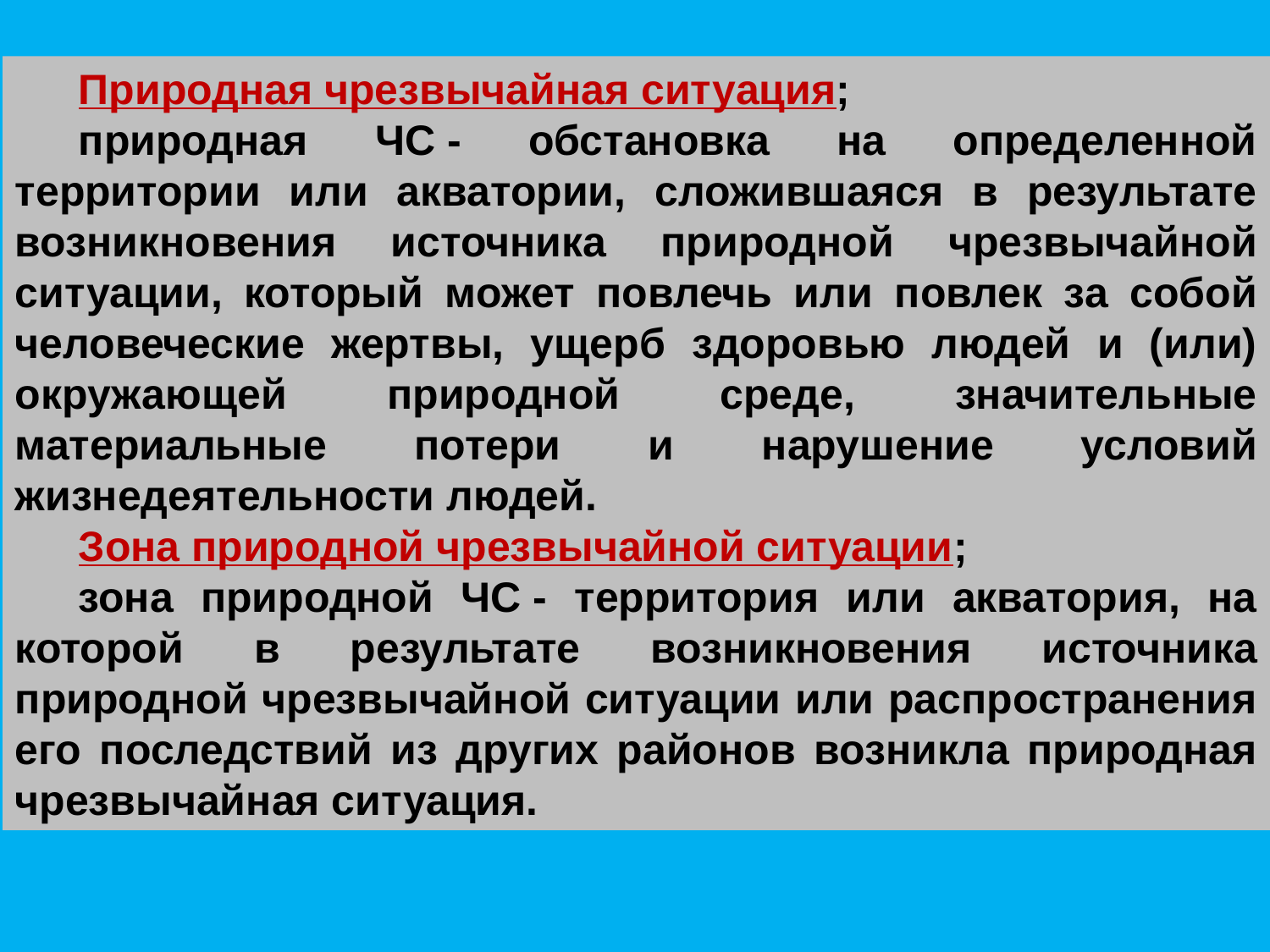

Природная чрезвычайная ситуация;
природная ЧС - обстановка на определенной территории или акватории, сложившаяся в результате возникновения источника природной чрезвычайной ситуации, который может повлечь или повлек за собой человеческие жертвы, ущерб здоровью людей и (или) окружающей природной среде, значительные материальные потери и нарушение условий жизнедеятельности людей.
Зона природной чрезвычайной ситуации;
зона природной ЧС - территория или акватория, на которой в результате возникновения источника природной чрезвычайной ситуации или распространения его последствий из других районов возникла природная чрезвычайная ситуация.